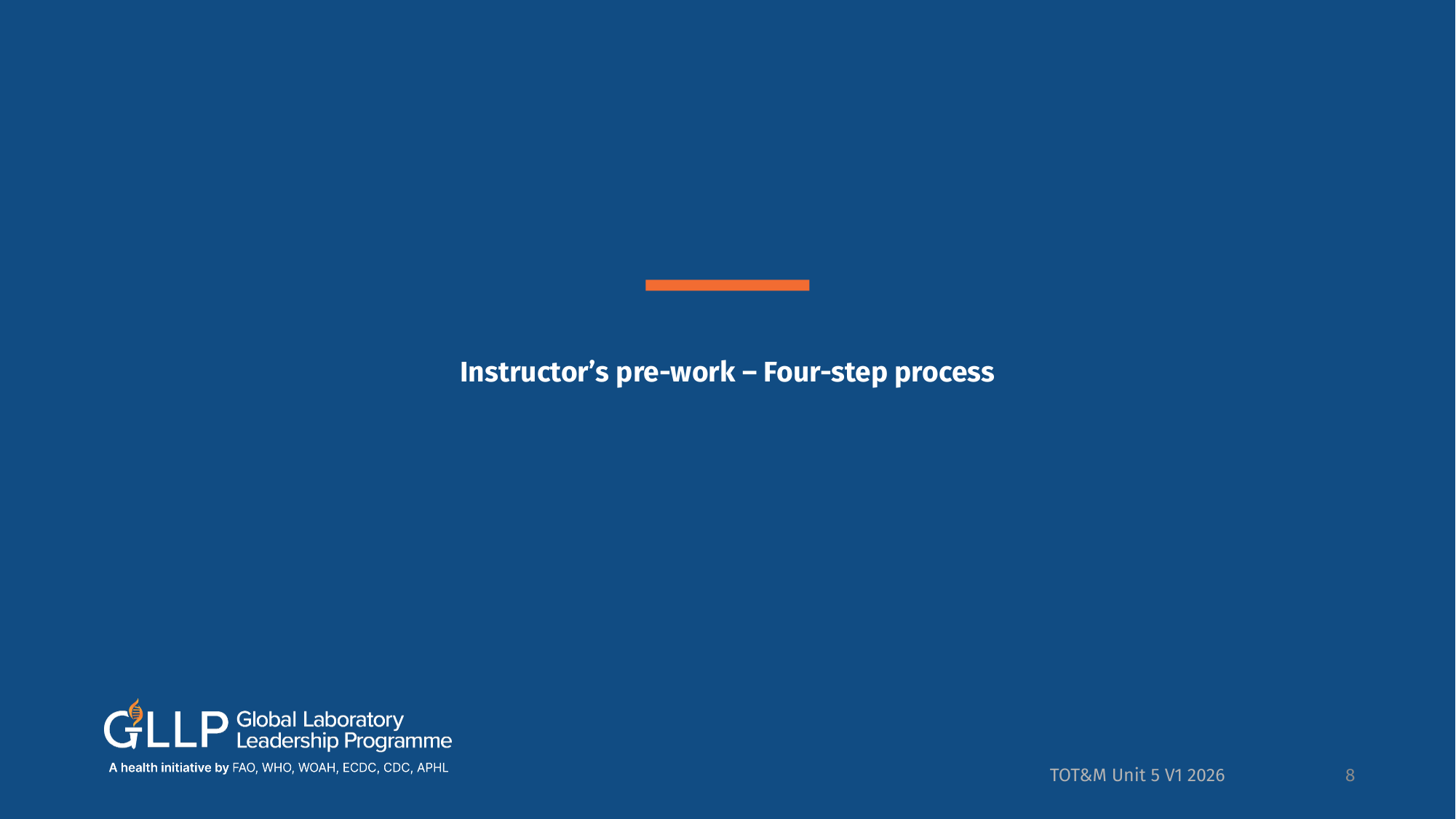

# Instructor’s pre-work – Four-step process
TOT&M Unit 5 V1 2026
8